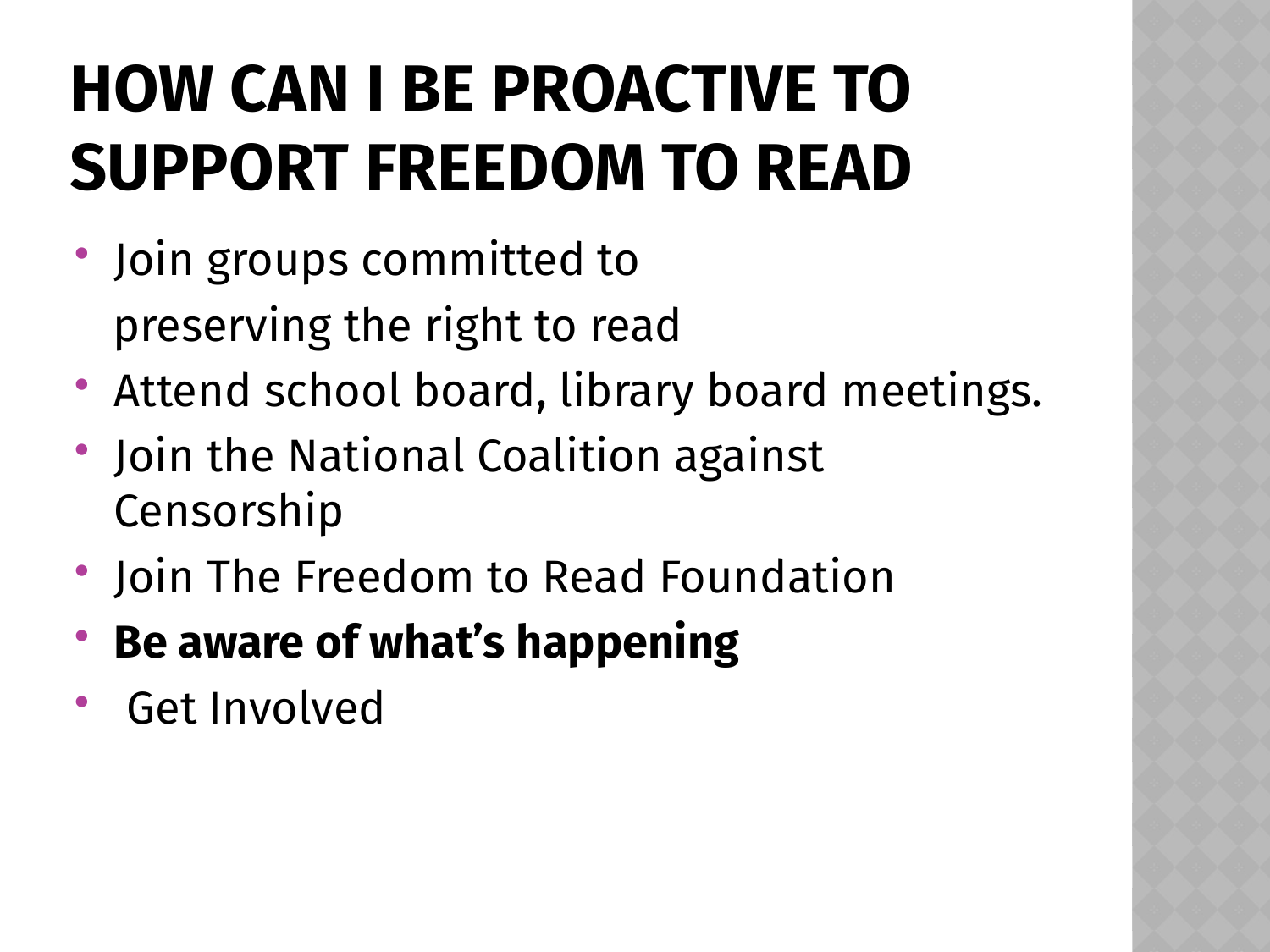

# How can I be proactive to support freedom to read
Join groups committed to
   preserving the right to read
Attend school board, library board meetings.
Join the National Coalition against Censorship
Join The Freedom to Read Foundation
Be aware of what’s happening
 Get Involved